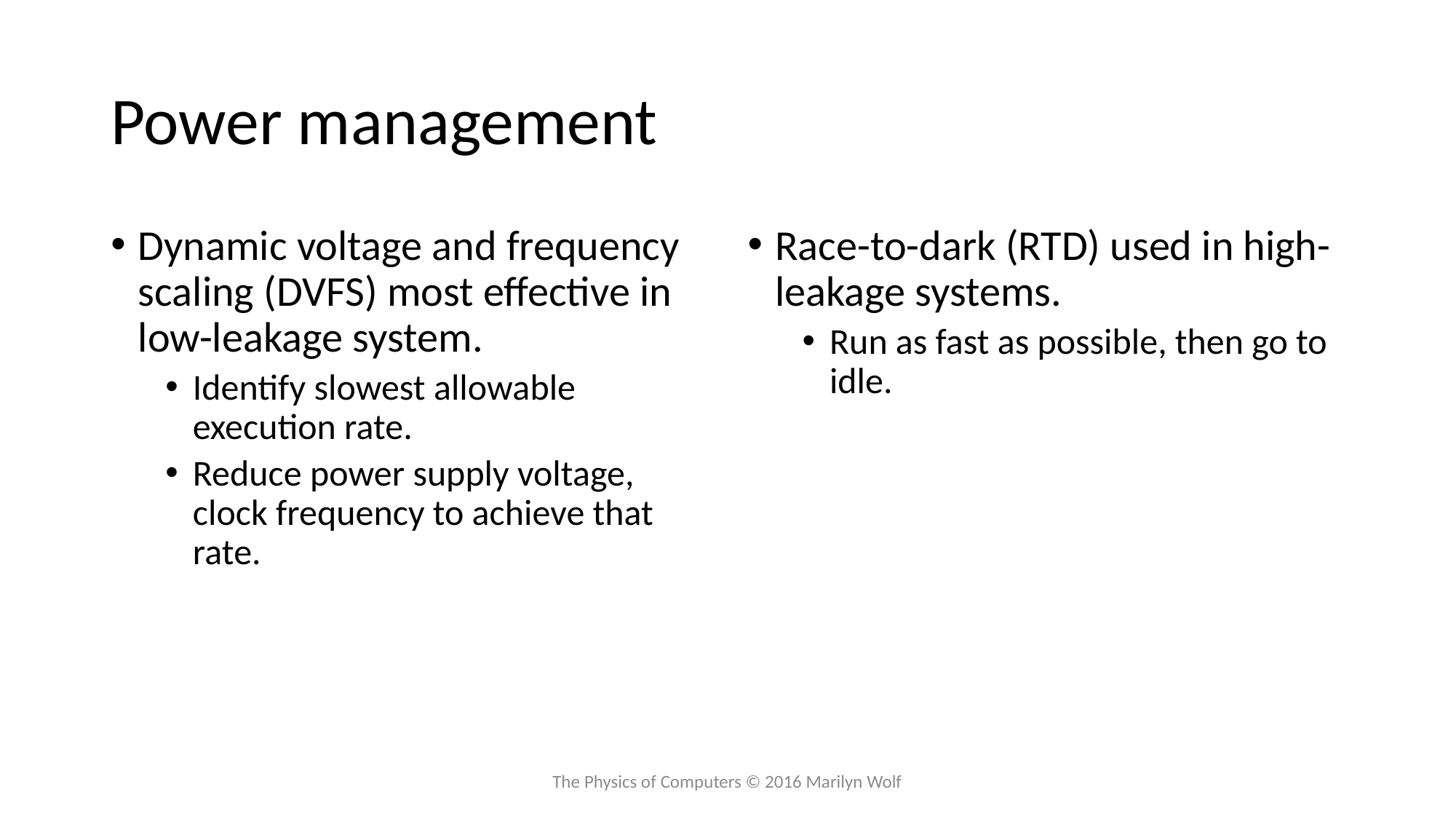

# Power management
Dynamic voltage and frequency scaling (DVFS) most effective in low-leakage system.
Identify slowest allowable execution rate.
Reduce power supply voltage, clock frequency to achieve that rate.
Race-to-dark (RTD) used in high-leakage systems.
Run as fast as possible, then go to idle.
The Physics of Computers © 2016 Marilyn Wolf